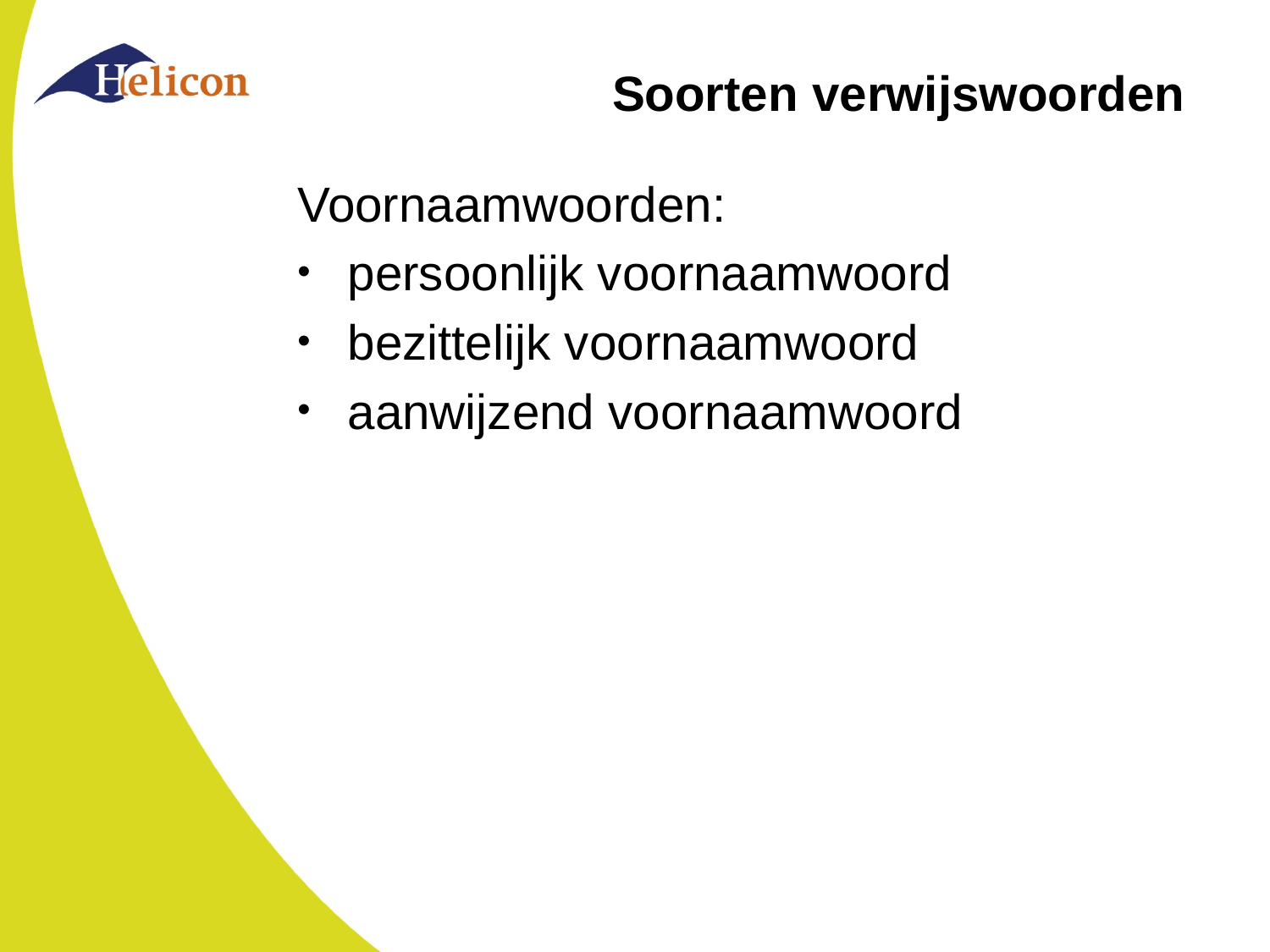

# Soorten verwijswoorden
Voornaamwoorden:
persoonlijk voornaamwoord
bezittelijk voornaamwoord
aanwijzend voornaamwoord